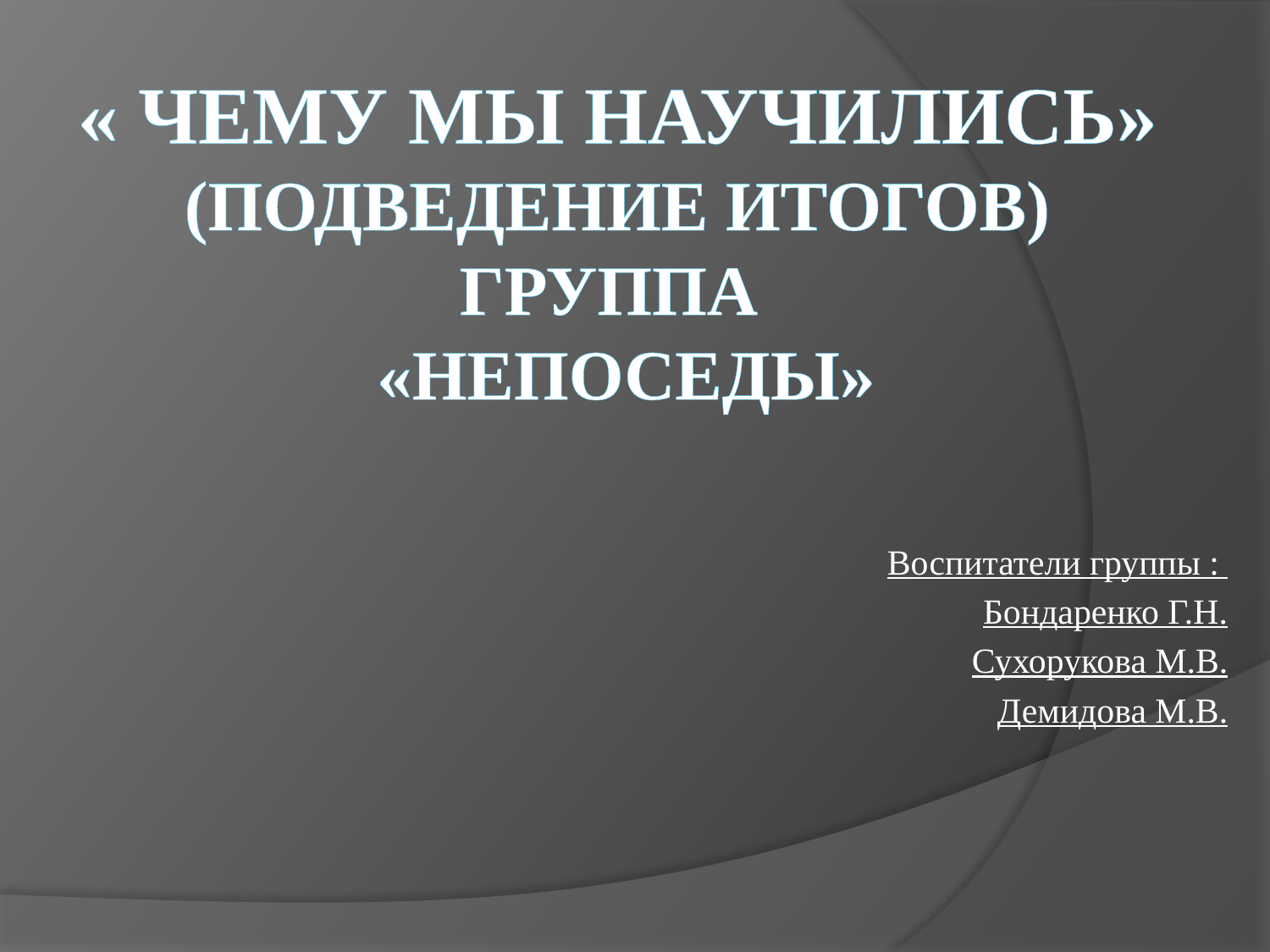

# « Чему мы научились» (Подведение итогов) группа «Непоседы»

Воспитатели группы :
Бондаренко Г.Н.
Сухорукова М.В.
Демидова М.В.